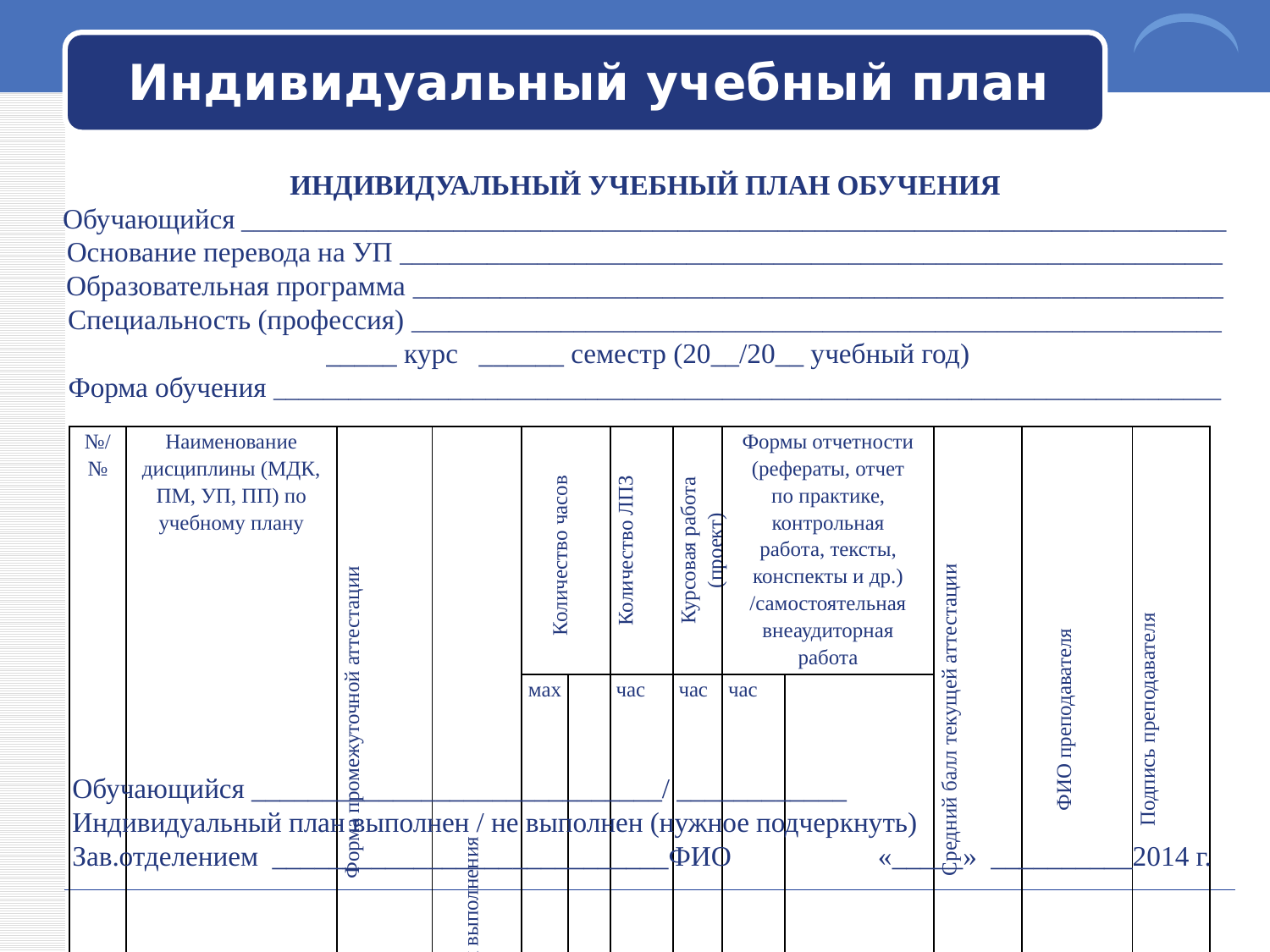

Индивидуальный учебный план
ИНДИВИДУАЛЬНЫЙ УЧЕБНЫЙ ПЛАН ОБУЧЕНИЯ
Обучающийся _______________________________________________________________________________
Основание перевода на УП __________________________________________________________________
Образовательная программа _________________________________________________________________
Специальность (профессия) _________________________________________________________________
 _____ курс   ______ семестр (20__/20__ учебный год)
Форма обучения ____________________________________________________________________________
| №/№ | Наименование дисциплины (МДК, ПМ, УП, ПП) по учебному плану | Форма промежуточной аттестации | Срок выполнения | Количество часов |  | Количество ЛПЗ | Курсовая работа (проект) | Формы отчетности (рефераты, отчет по практике, контрольная работа, тексты, конспекты и др.) /самостоятельная внеаудиторная работа |  | Средний балл текущей аттестации | ФИО преподавателя | Подпись преподавателя |
| --- | --- | --- | --- | --- | --- | --- | --- | --- | --- | --- | --- | --- |
|  |  |  |  | мах |  | час | час | час |  |  |  |  |
| 1 |  |  |  |  |  |  |  |  |  |  |  |  |
Обучающийся _____________________________/ ____________
Индивидуальный план выполнен / не выполнен (нужное подчеркнуть)
Зав.отделением  ____________________________ФИО                     «_____»  __________2014 г.